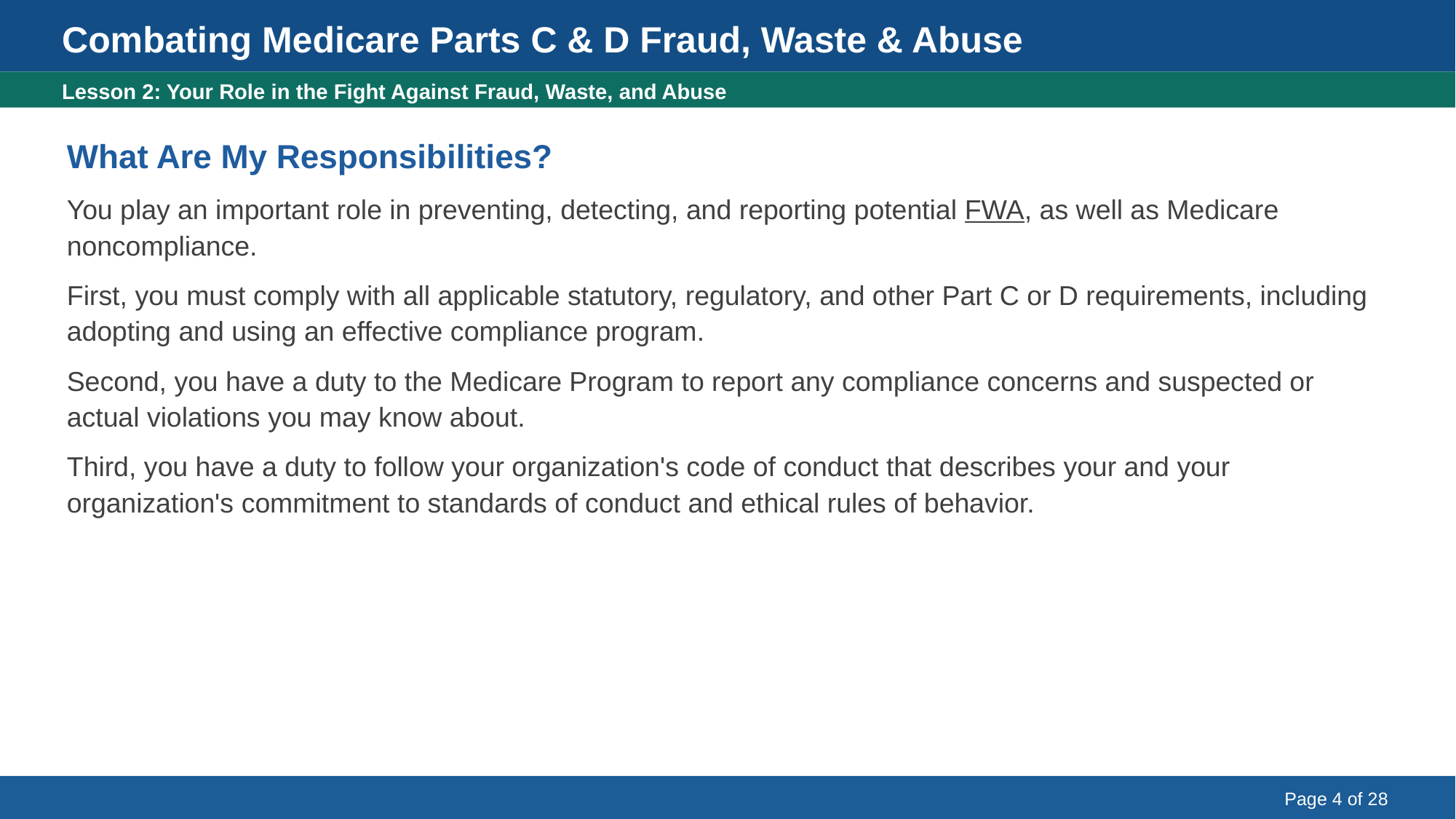

Combating Medicare Parts C & D Fraud, Waste & Abuse
What are my responsibilities?

Lesson 2: Your Role in the Fight Against Fraud, Waste, and Abuse
What Are My Responsibilities?
You play an important role in preventing, detecting, and reporting potential FWA, as well as Medicare noncompliance.
First, you must comply with all applicable statutory, regulatory, and other Part C or D requirements, including adopting and using an effective compliance program.
Second, you have a duty to the Medicare Program to report any compliance concerns and suspected or actual violations you may know about.
Third, you have a duty to follow your organization's code of conduct that describes your and your organization's commitment to standards of conduct and ethical rules of behavior.

Page 4 of 28